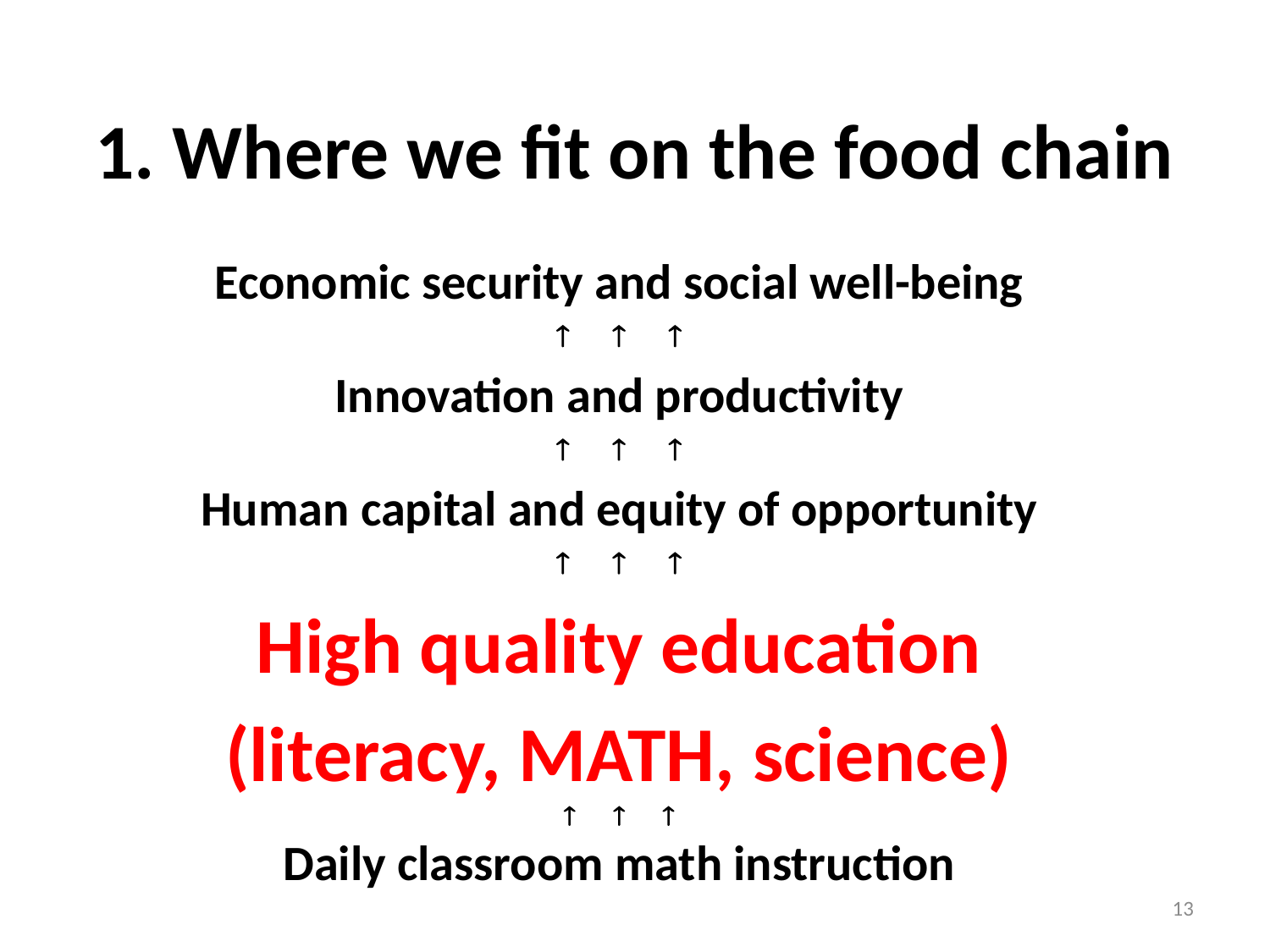

1. Where we fit on the food chain
Economic security and social well-being
↑      ↑      ↑
Innovation and productivity
↑      ↑      ↑
Human capital and equity of opportunity
↑      ↑      ↑
High quality education
(literacy, MATH, science)
↑      ↑      ↑
Daily classroom math instruction

13